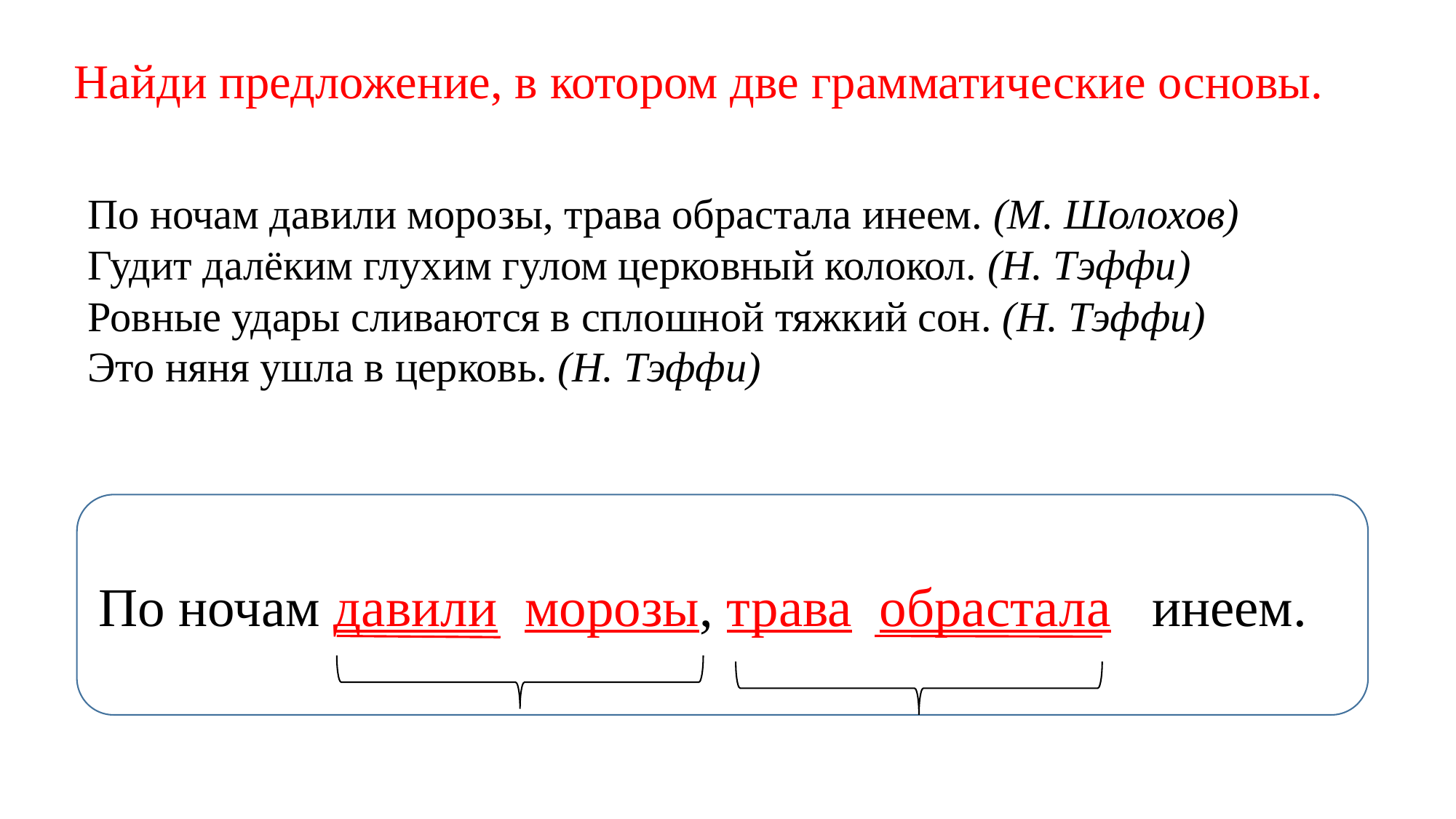

Найди предложение, в котором две грамматические основы.
По ночам давили морозы, трава обрастала инеем. (М. Шолохов)
Гудит далёким глухим гулом церковный колокол. (Н. Тэффи)
Ровные удары сливаются в сплошной тяжкий сон. (Н. Тэффи)
Это няня ушла в церковь. (Н. Тэффи)
По ночам давили  морозы, трава  обрастала   инеем.